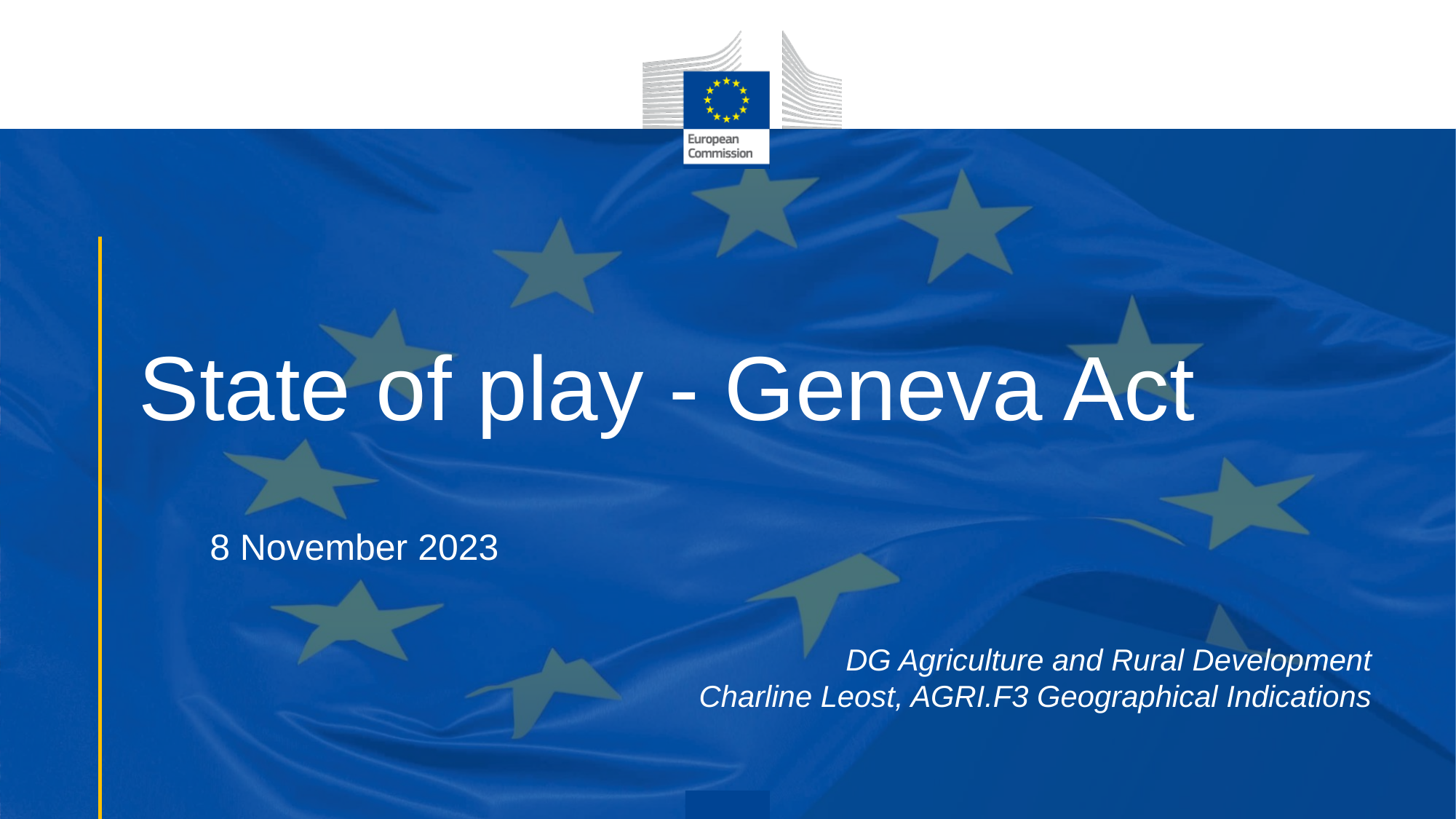

# State of play - Geneva Act
8 November 2023

DG Agriculture and Rural Development
Charline Leost, AGRI.F3 Geographical Indications